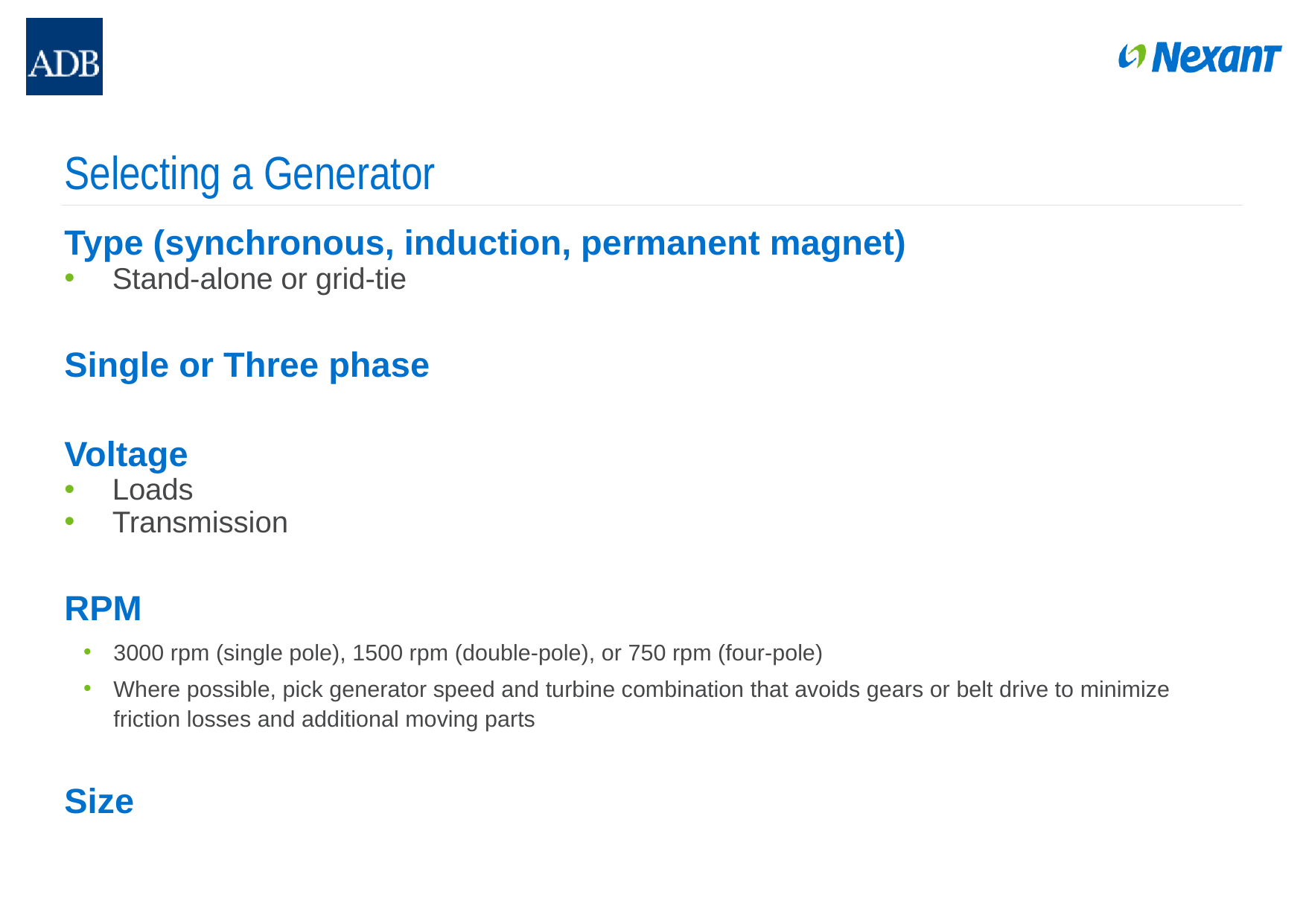

# Selecting a Generator
Type (synchronous, induction, permanent magnet)
Stand-alone or grid-tie

Single or Three phase

Voltage
Loads
Transmission

RPM
3000 rpm (single pole), 1500 rpm (double-pole), or 750 rpm (four-pole)
Where possible, pick generator speed and turbine combination that avoids gears or belt drive to minimize friction losses and additional moving parts

Size